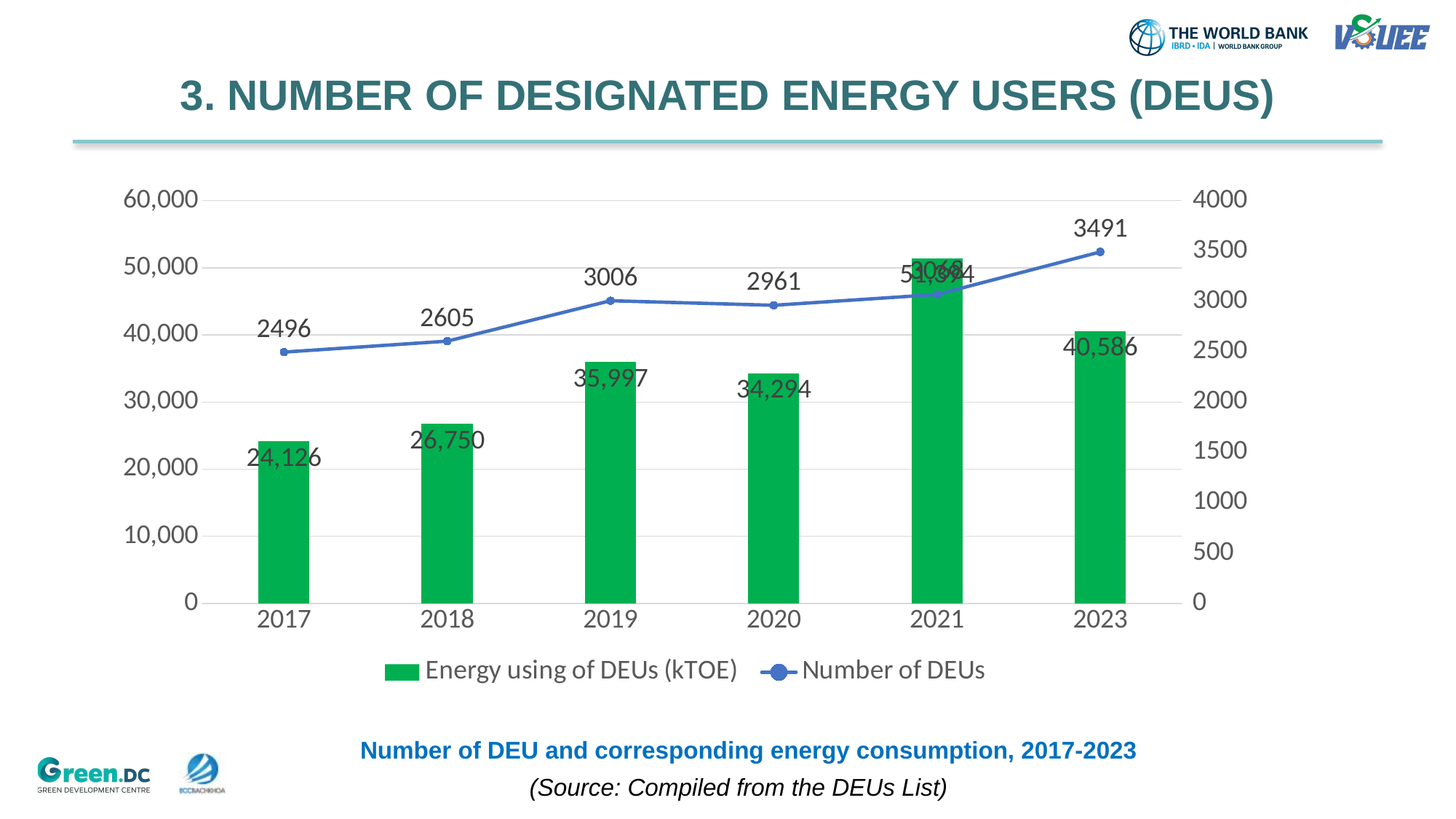

# 3. NUMBER OF DESIGNATED ENERGY USERS (DEUS)

### Chart

| Category | Energy using of DEUs (kTOE)  | Number of DEUs |
|---|---|---|
| 2017 | 24126.0 | 2496.0 |
| 2018 | 26750.0 | 2605.0 |
| 2019 | 35997.0 | 3006.0 |
| 2020 | 34294.0 | 2961.0 |
| 2021 | 51394.0 | 3068.0 |
| 2023 | 40586.0 | 3491.0 |
Number of DEU and corresponding energy consumption, 2017-2023
                   (Source: Compiled from the DEUs List)